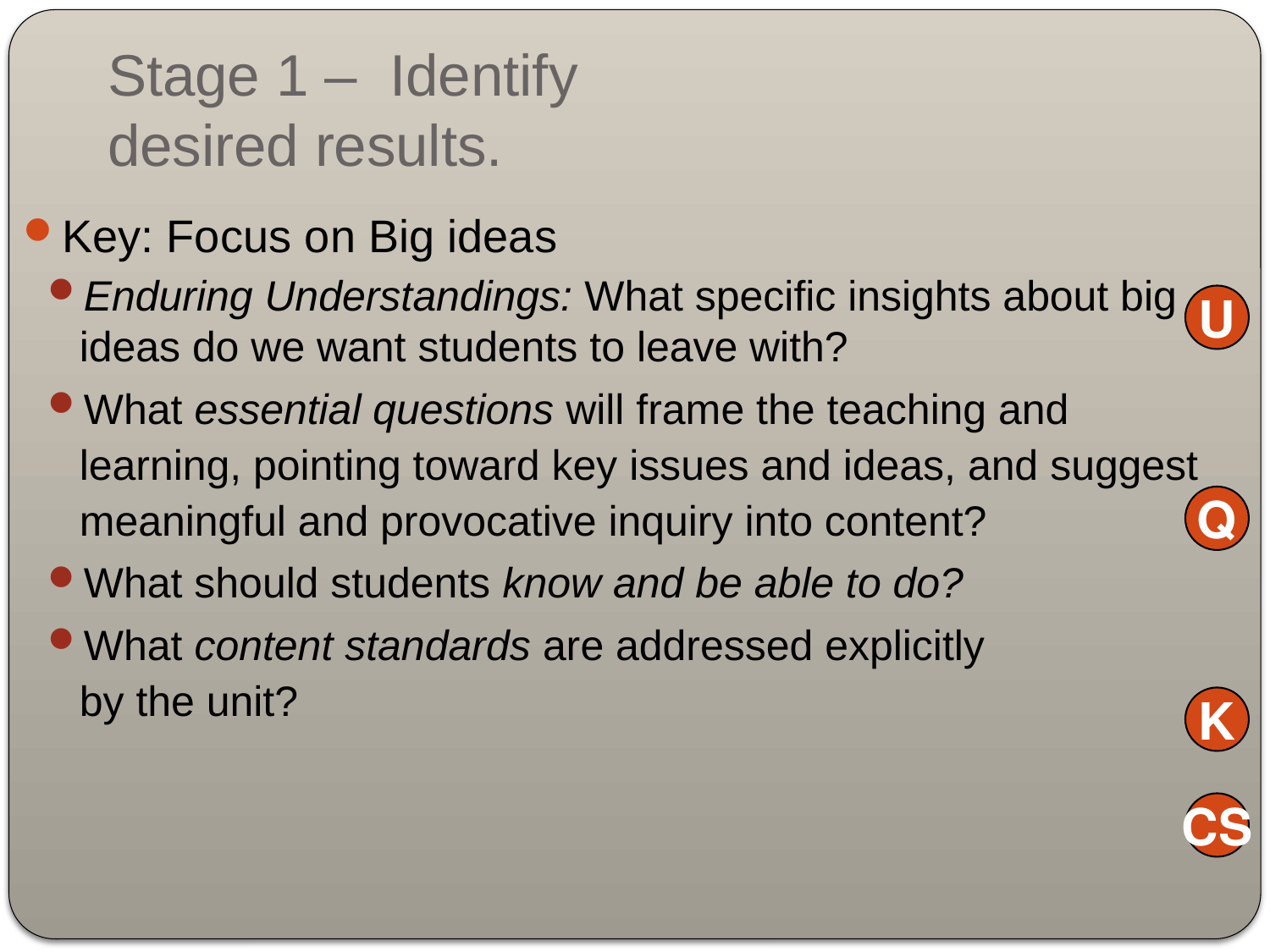

# Stage 1 –  Identify desired results.
Key: Focus on Big ideas
Enduring Understandings: What specific insights about big ideas do we want students to leave with?
What essential questions will frame the teaching and learning, pointing toward key issues and ideas, and suggest meaningful and provocative inquiry into content?
What should students know and be able to do?
What content standards are addressed explicitly
by the unit?
U
Q
K
CS